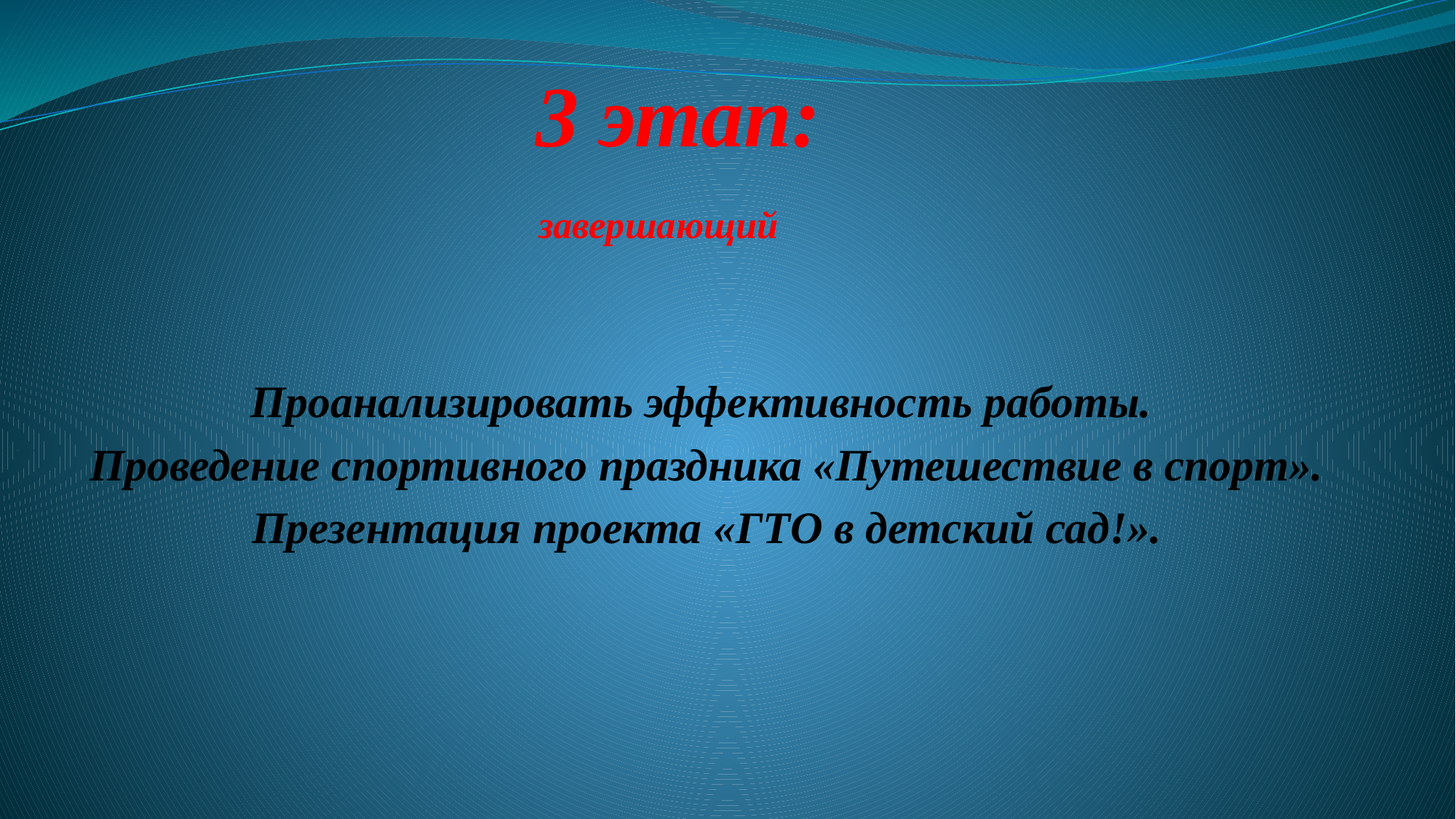

3 этап:
                             завершающий

Проанализировать эффективность работы.
Проведение спортивного праздника «Путешествие в спорт».
Презентация проекта «ГТО в детский сад!».